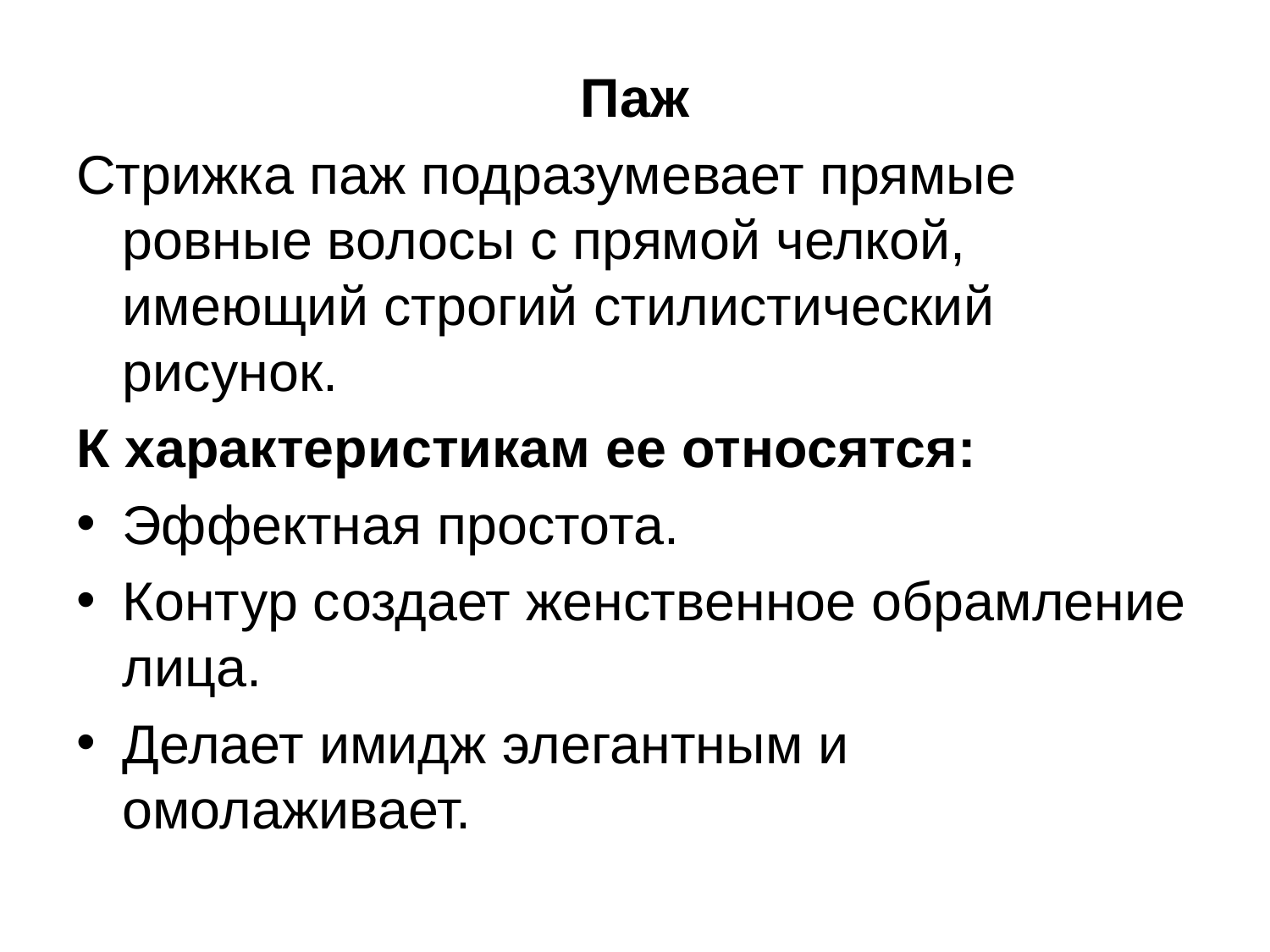

Паж
Стрижка паж подразумевает прямые ровные волосы с прямой челкой, имеющий строгий стилистический рисунок.
К характеристикам ее относятся:
Эффектная простота.
Контур создает женственное обрамление лица.
Делает имидж элегантным и омолаживает.